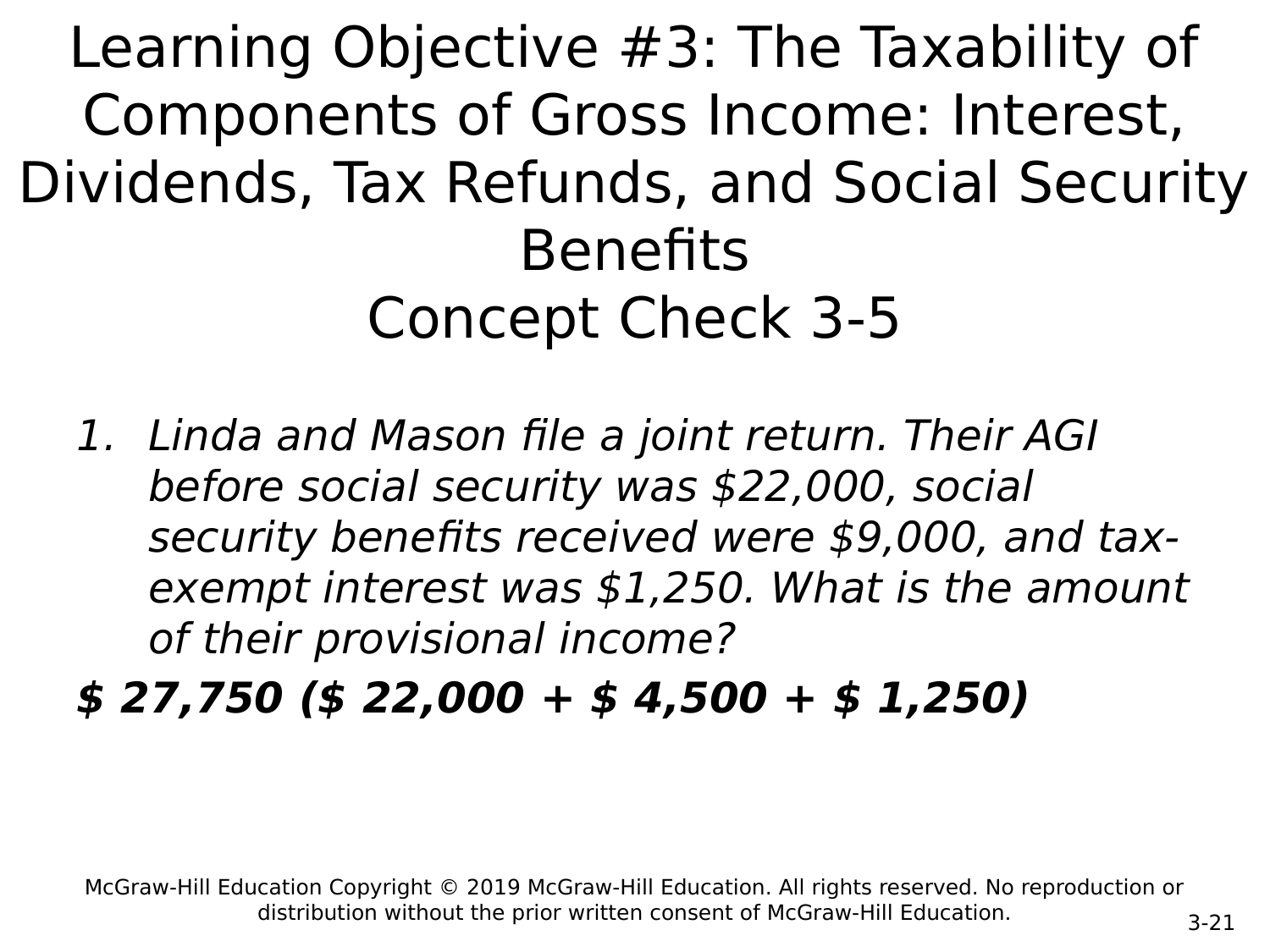

# Learning Objective #3: The Taxability of Components of Gross Income: Interest, Dividends, Tax Refunds, and Social Security Benefits Concept Check 3-5
Linda and Mason file a joint return. Their AGI before social security was $22,000, social security benefits received were $9,000, and tax- exempt interest was $1,250. What is the amount of their provisional income?
$ 27,750 ($ 22,000 + $ 4,500 + $ 1,250)
McGraw-Hill Education Copyright © 2019 McGraw-Hill Education. All rights reserved. No reproduction or distribution without the prior written consent of McGraw-Hill Education.
3-21